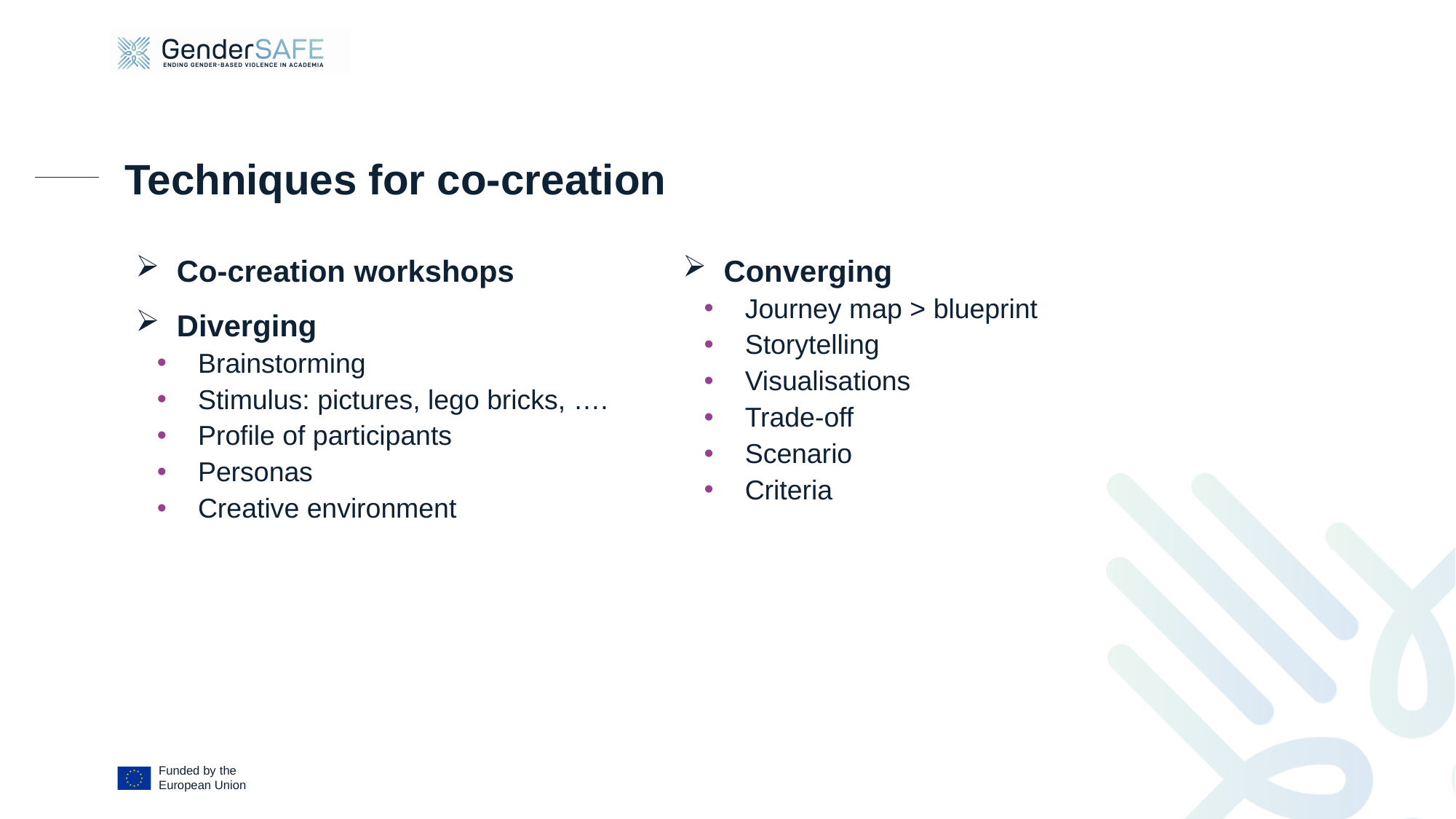

# Techniques for co-creation
Co-creation workshops
Diverging
Brainstorming
Stimulus: pictures, lego bricks, ….
Profile of participants
Personas
Creative environment

Converging
Journey map > blueprint
Storytelling
Visualisations
Trade-off
Scenario
Criteria